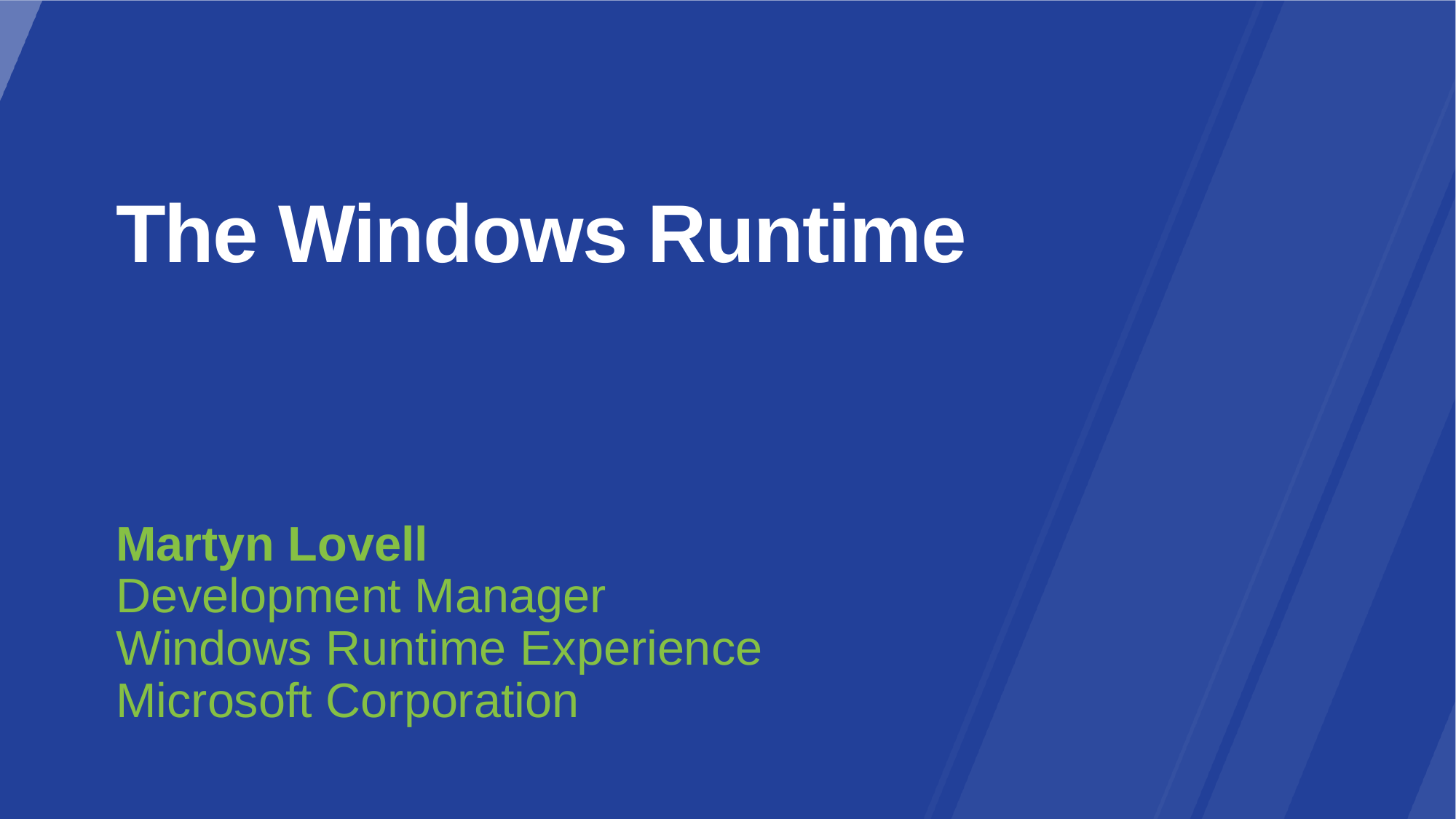

# The Windows Runtime
Martyn Lovell
Development Manager
Windows Runtime Experience
Microsoft Corporation